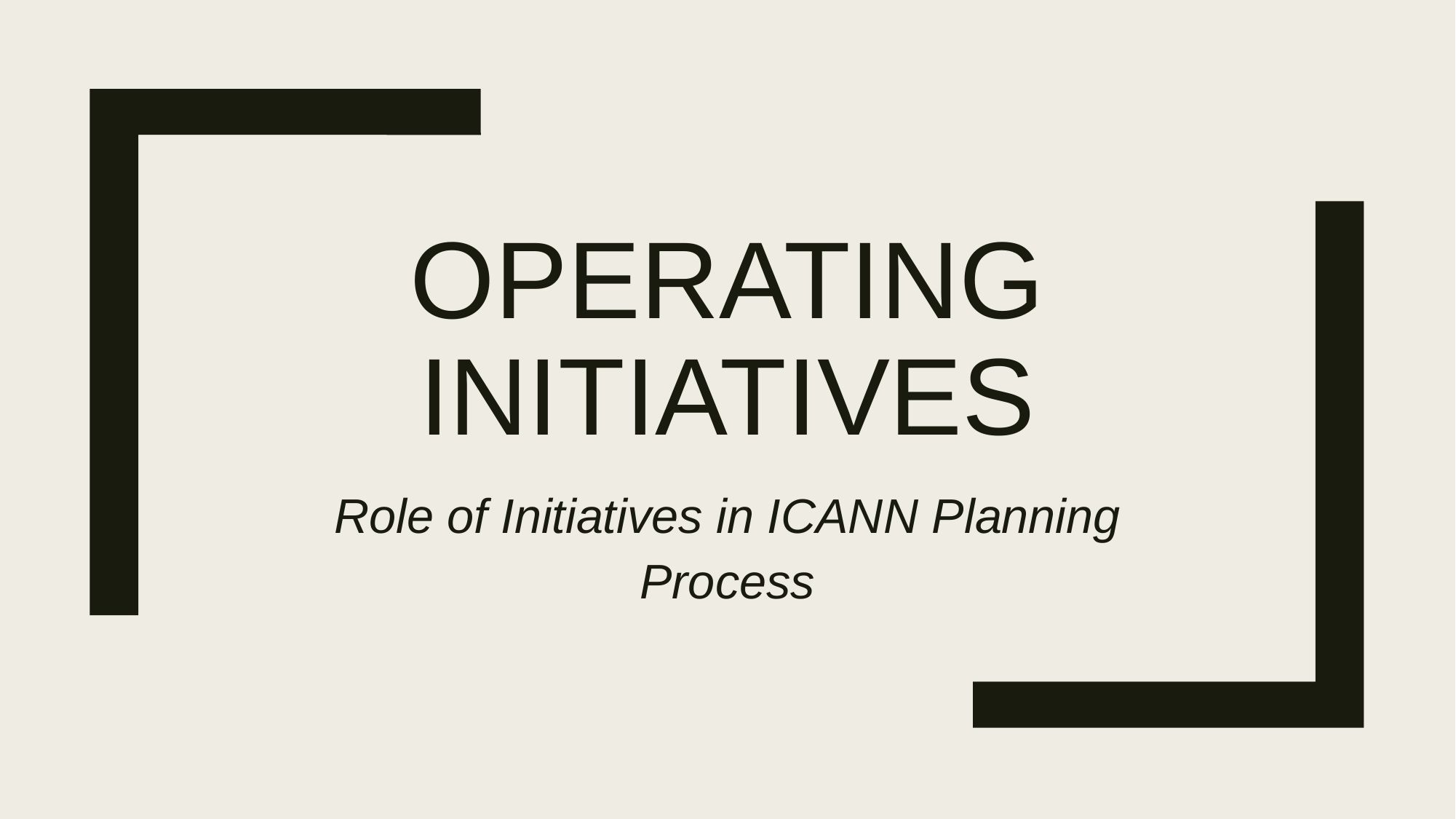

# OPERATING INITIATIVES
Role of Initiatives in ICANN Planning Process